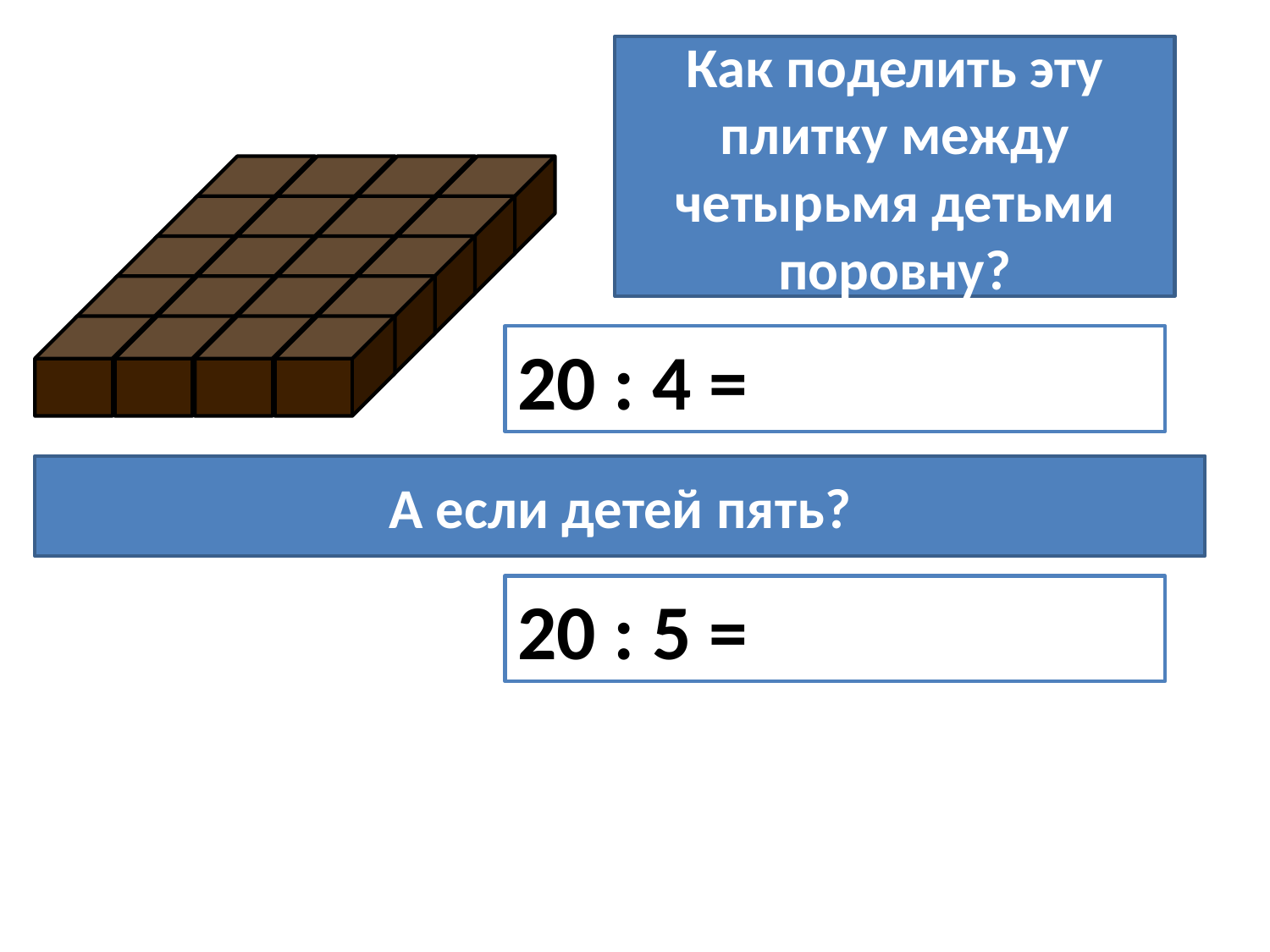

# Как поделить эту плитку между четырьмя детьми поровну?

20 : 4 =
А если детей пять?
20 : 5 =